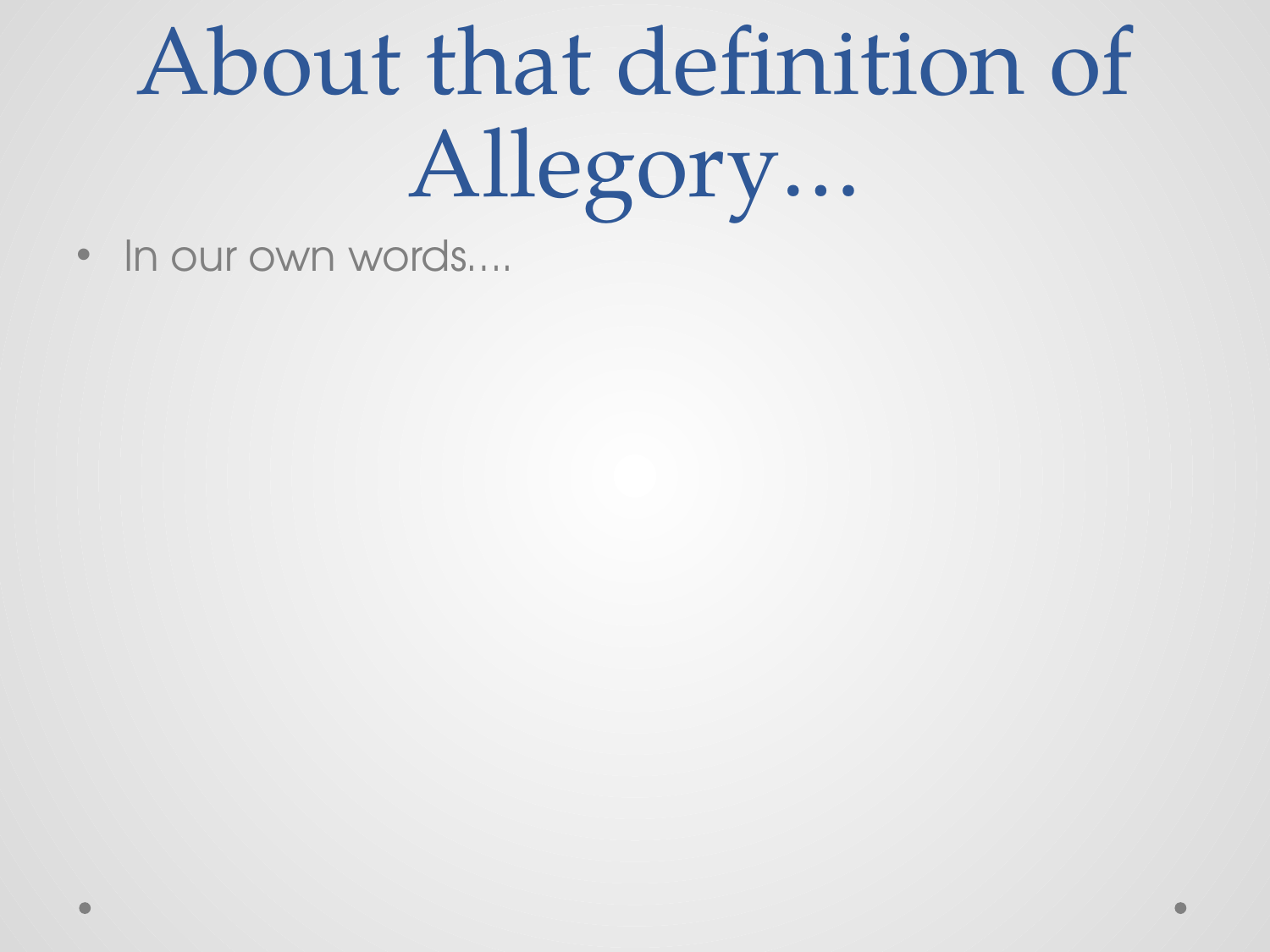

# About that definition of Allegory…
In our own words….